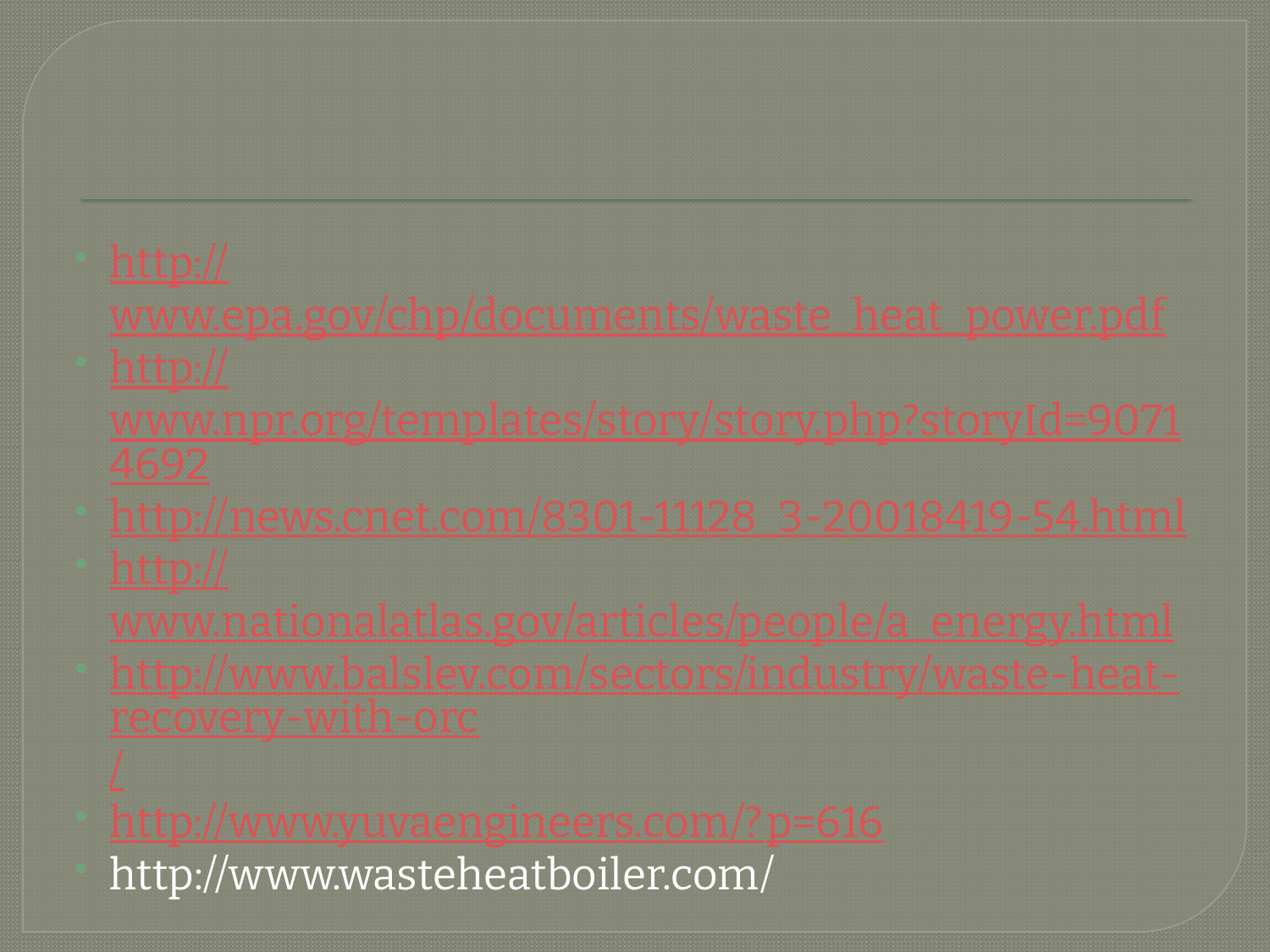

#
http://www.epa.gov/chp/documents/waste_heat_power.pdf
http://www.npr.org/templates/story/story.php?storyId=90714692
http://news.cnet.com/8301-11128_3-20018419-54.html
http://www.nationalatlas.gov/articles/people/a_energy.html
http://www.balslev.com/sectors/industry/waste-heat-recovery-with-orc/
http://www.yuvaengineers.com/?p=616
http://www.wasteheatboiler.com/